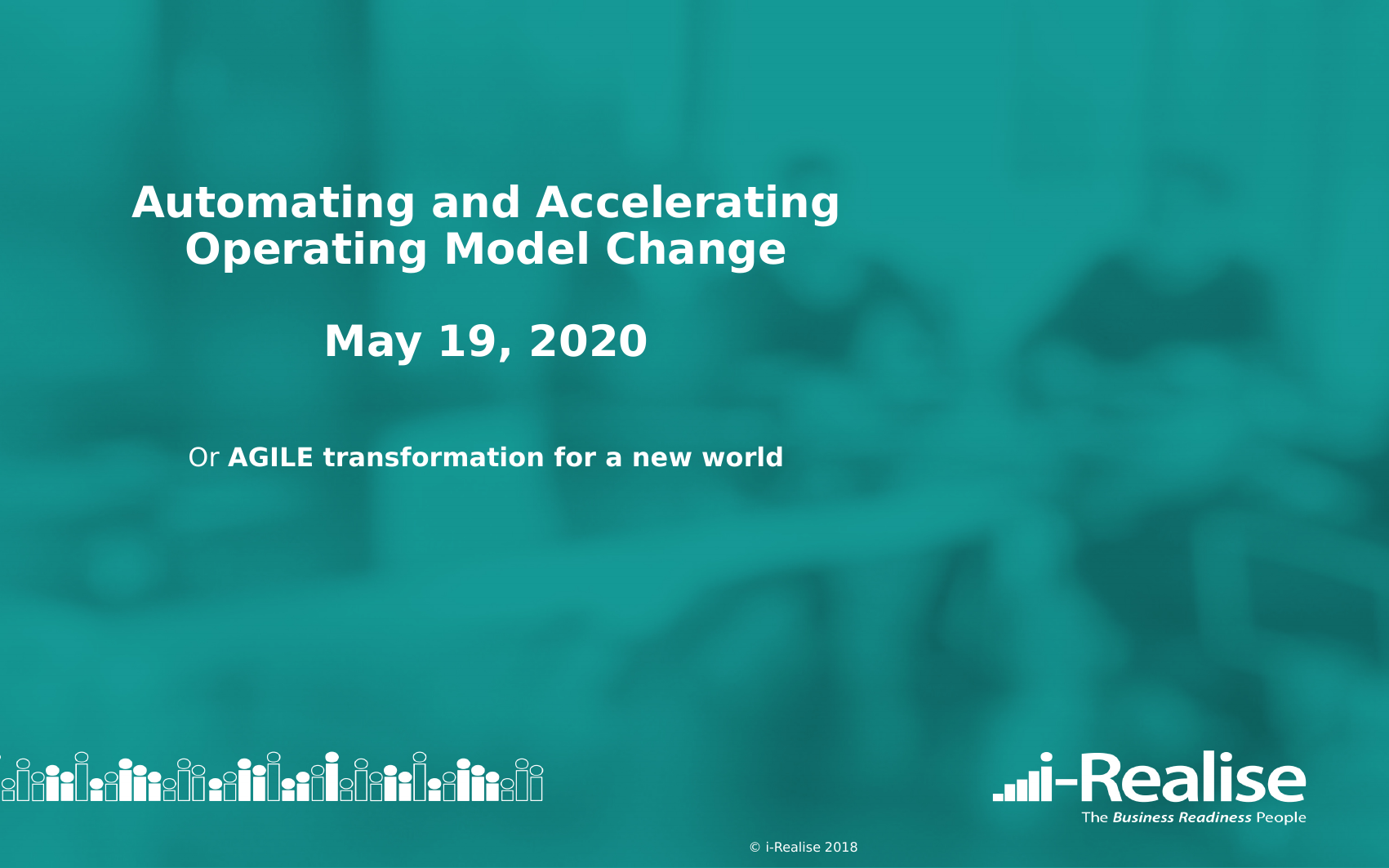

# Automating and Accelerating Operating Model Change May 19, 2020
Or AGILE transformation for a new world